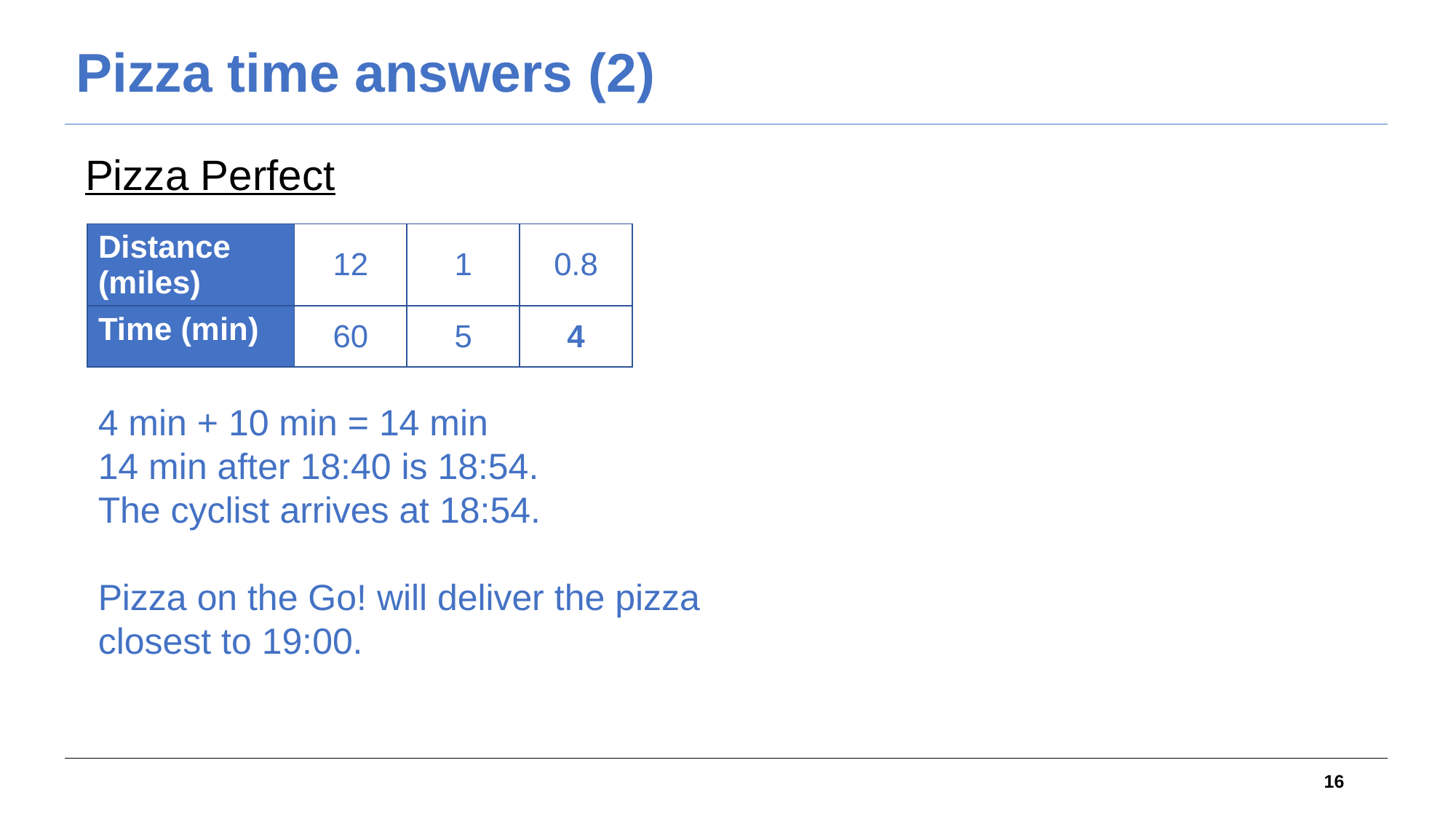

# Pizza time answers (2)
Pizza Perfect

| Distance (miles) | 12 | 1 | 0.8 |
| --- | --- | --- | --- |
| Time (min) | 60 | 5 | 4 |
4 min + 10 min = 14 min
14 min after 18:40 is 18:54.
The cyclist arrives at 18:54.

Pizza on the Go! will deliver the pizza closest to 19:00.
16